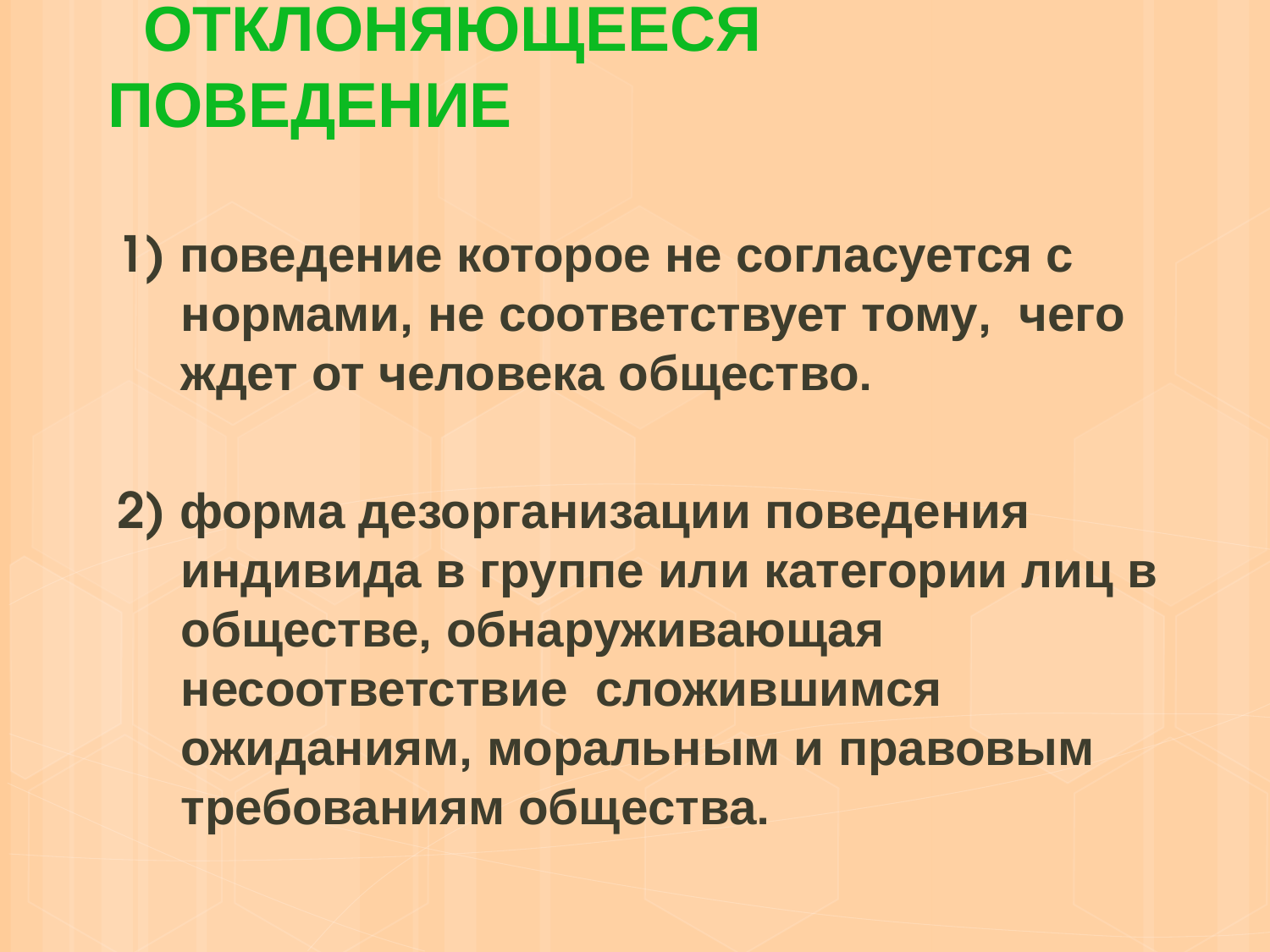

ОТКЛОНЯЮЩЕЕСЯ ПОВЕДЕНИЕ
1) поведение которое не согласуется с нормами, не соответствует тому,  чего ждет от человека общество.

2) форма дезорганизации поведения индивида в группе или категории лиц в обществе, обнаруживающая несоответствие  сложившимся ожиданиям, моральным и правовым требованиям общества.